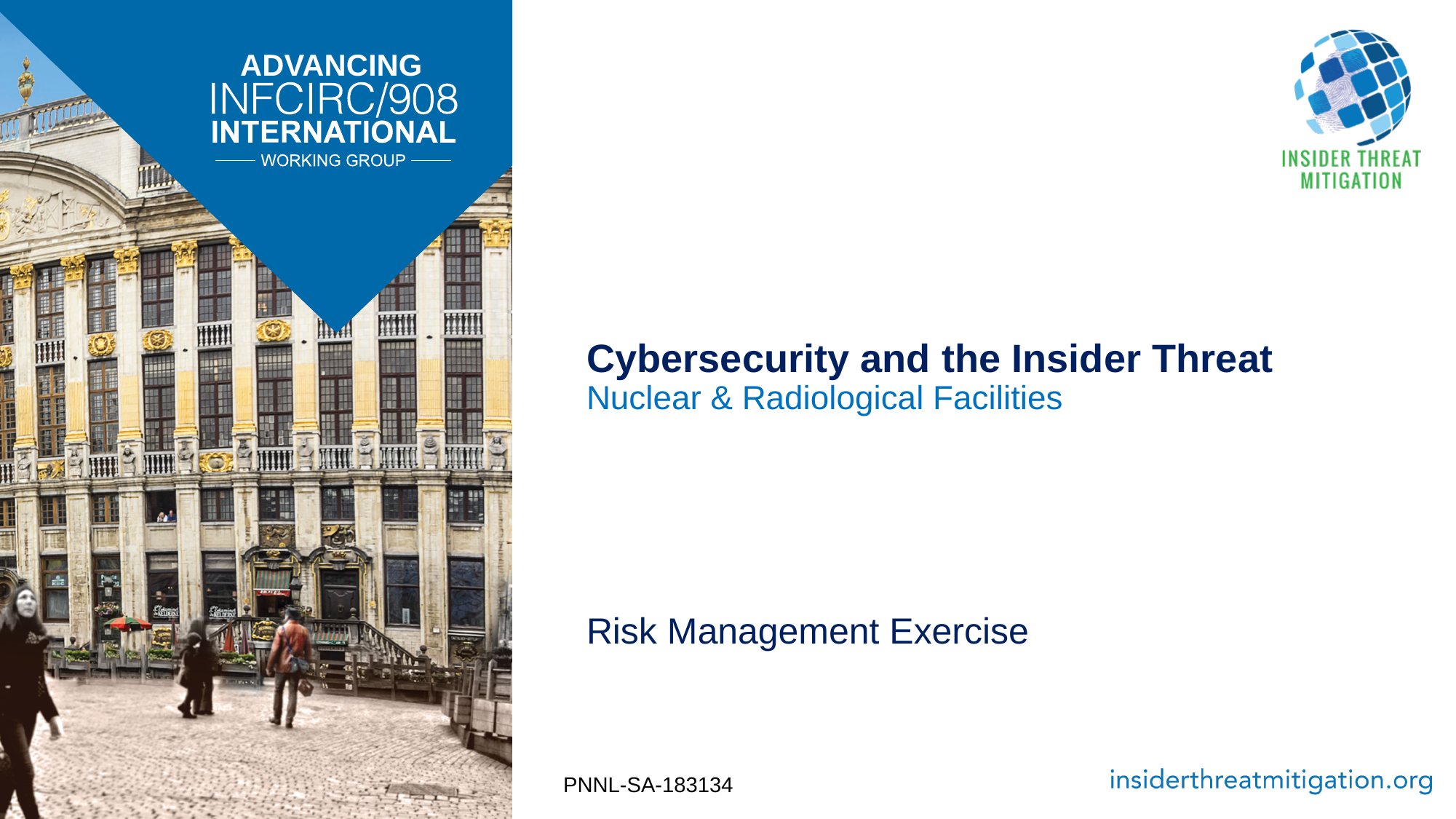

Cybersecurity and the Insider Threat
Nuclear & Radiological Facilities
Risk Management Exercise
PNNL-SA-183134